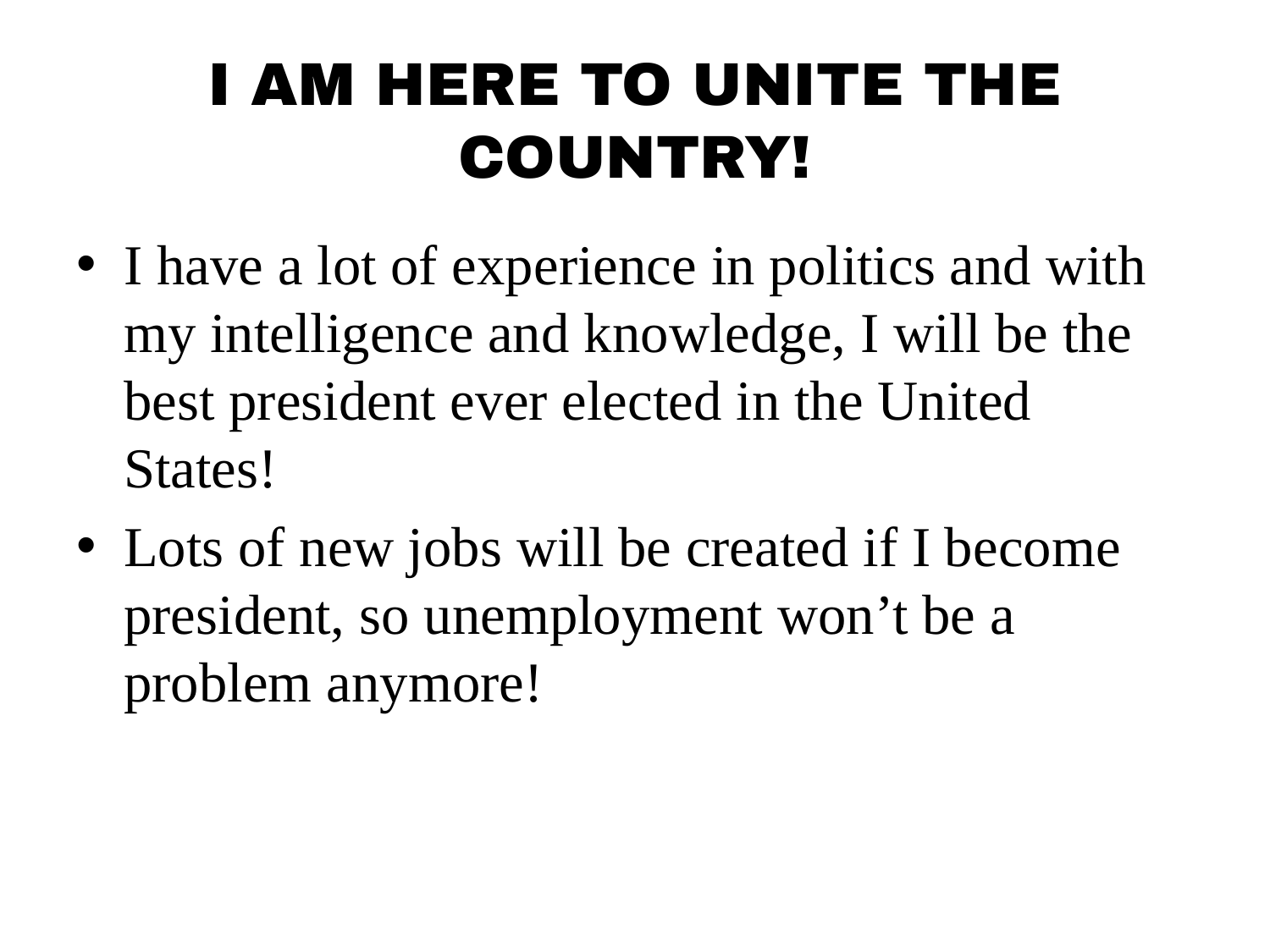

# I AM HERE TO UNITE THE COUNTRY!
I have a lot of experience in politics and with my intelligence and knowledge, I will be the best president ever elected in the United States!
Lots of new jobs will be created if I become president, so unemployment won’t be a problem anymore!